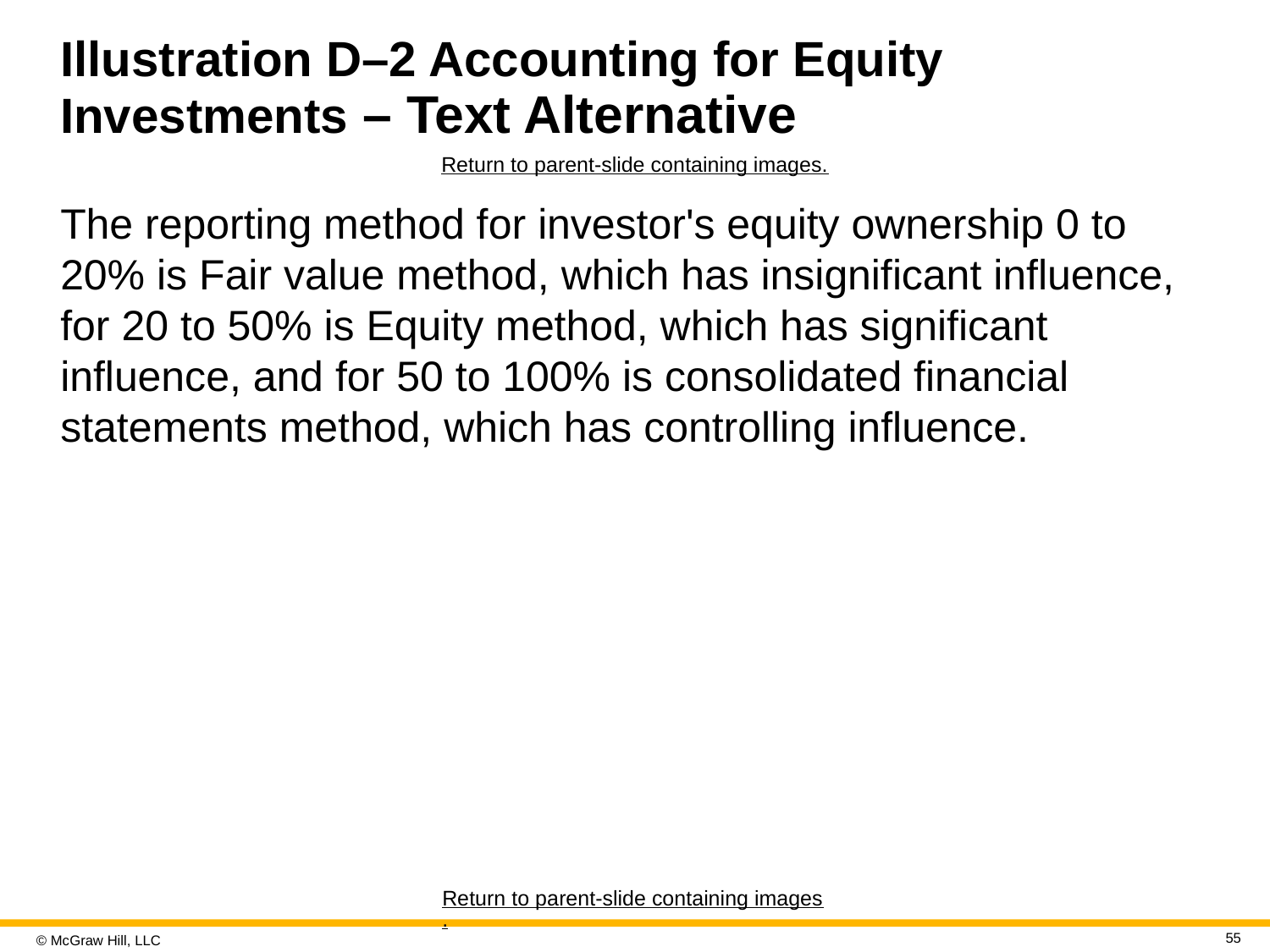

# Illustration D–2 Accounting for Equity Investments – Text Alternative
Return to parent-slide containing images.
The reporting method for investor's equity ownership 0 to 20% is Fair value method, which has insignificant influence, for 20 to 50% is Equity method, which has significant influence, and for 50 to 100% is consolidated financial statements method, which has controlling influence.
Return to parent-slide containing images.
55